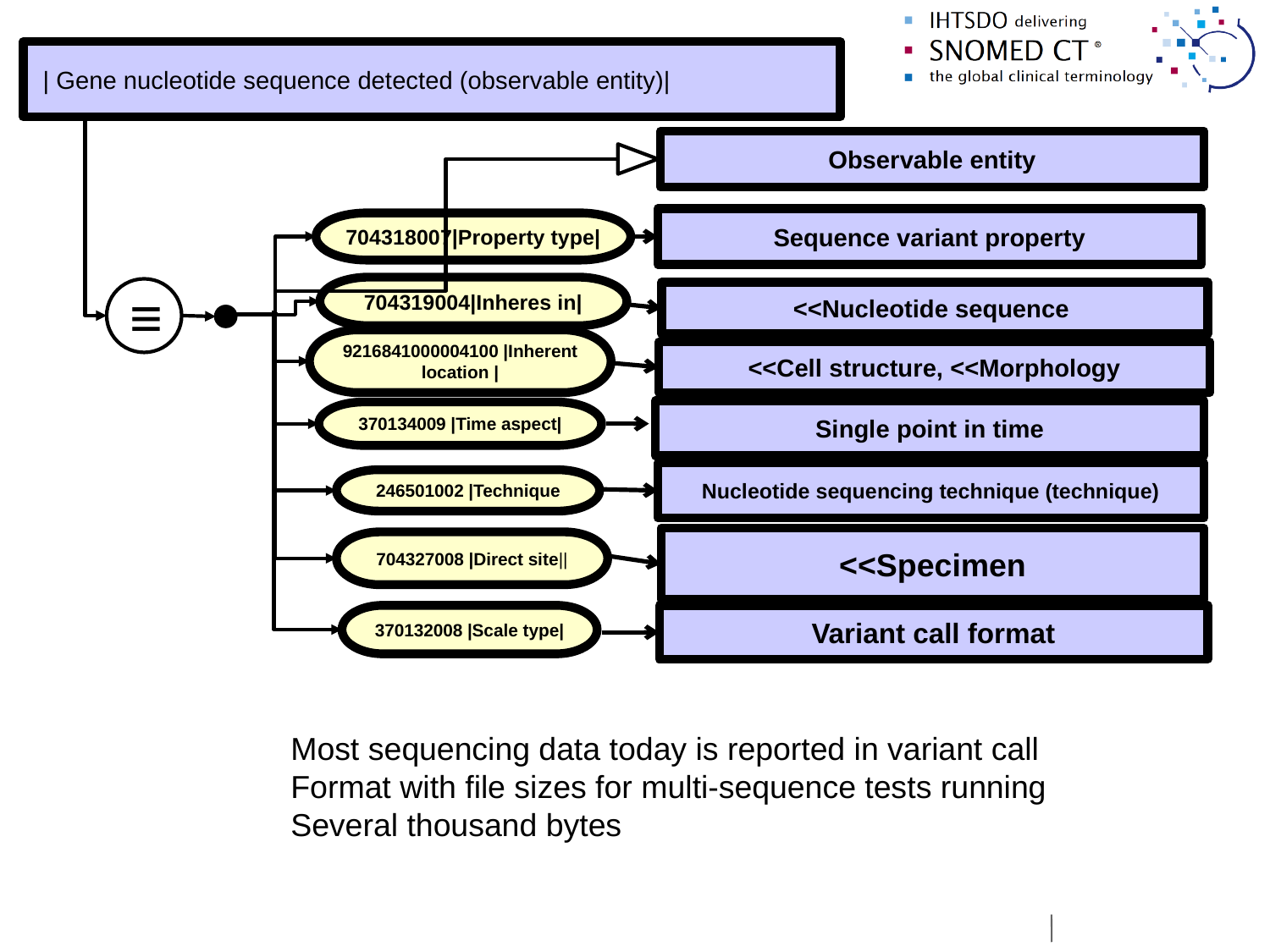

# Agreed flattened quality observable model template for trial use
 | Gene nucleotide sequence detected (observable entity)|
Observable entity

Sequence variant property
704318007|Property type|

704319004|Inheres in|
≡
<<Nucleotide sequence

9216841000004100 |Inherent location |
<<Cell structure, <<Morphology
Single point in time
370134009 |Time aspect|
Nucleotide sequencing technique (technique)
246501002 |Technique
<<Specimen
704327008 |Direct site||
Variant call format
370132008 |Scale type|
Most sequencing data today is reported in variant call
Format with file sizes for multi-sequence tests running
Several thousand bytes